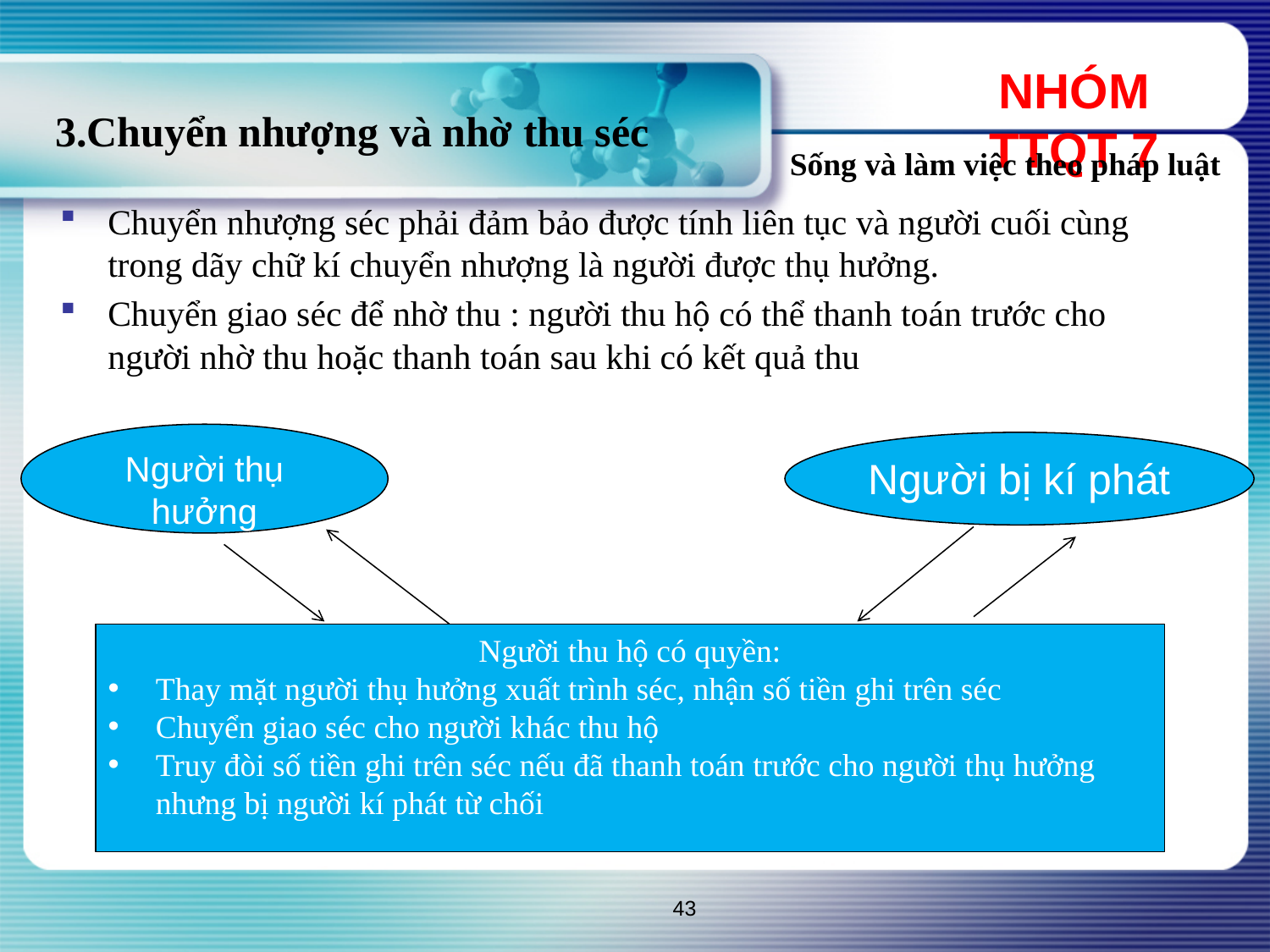

NHÓM TTQT 7
# 3.Chuyển nhượng và nhờ thu séc
Sống và làm việc theo pháp luật
Chuyển nhượng séc phải đảm bảo được tính liên tục và người cuối cùng trong dãy chữ kí chuyển nhượng là người được thụ hưởng.
Chuyển giao séc để nhờ thu : người thu hộ có thể thanh toán trước cho người nhờ thu hoặc thanh toán sau khi có kết quả thu
Người thụ hưởng
Người bị kí phát
Người thu hộ có quyền:
Thay mặt người thụ hưởng xuất trình séc, nhận số tiền ghi trên séc
Chuyển giao séc cho người khác thu hộ
Truy đòi số tiền ghi trên séc nếu đã thanh toán trước cho người thụ hưởng nhưng bị người kí phát từ chối

43